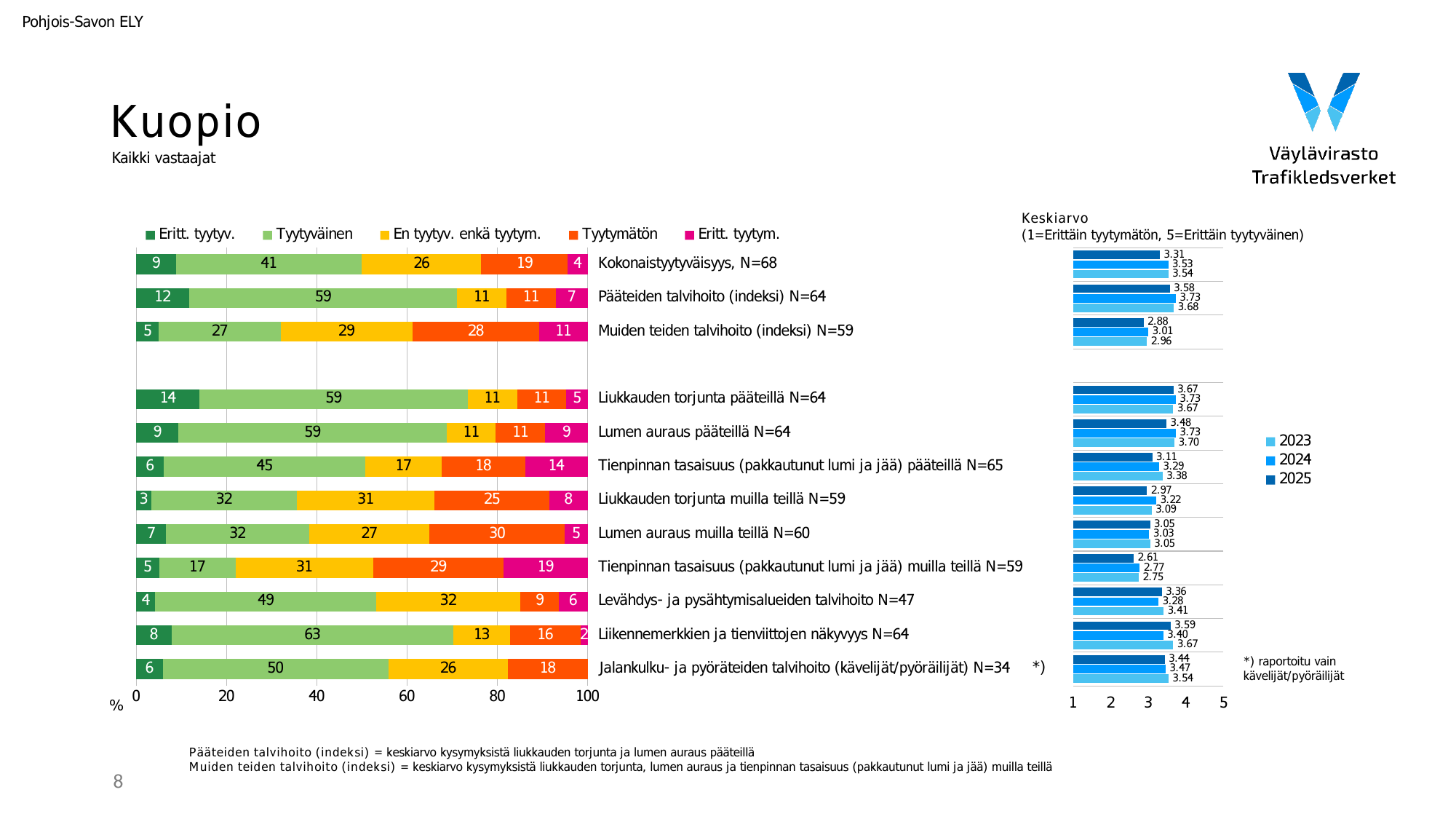

Pohjois-Savon ELY
# Kuopio
Kaikki vastaajat
Keskiarvo
(1=Erittäin tyytymätön, 5=Erittäin tyytyväinen)

### Chart

| Category | Eritt. tyytyv. | Tyytyväinen | En tyytyv. enkä tyytym. | Tyytymätön | Eritt. tyytym. |
|---|---|---|---|---|---|
| Kokonaistyytyväisyys, N=68 | 8.823529 | 41.176471 | 26.470588 | 19.117647 | 4.411765 |
| Pääteiden talvihoito (indeksi) N=64 | 11.71875 | 59.375 | 10.9375 | 10.9375 | 7.03125 |
| Muiden teiden talvihoito (indeksi) N=59 | 5.047081333333334 | 26.939736666666665 | 29.227872333333334 | 28.079096000000003 | 10.706214666666668 |
|  | None | None | None | None | None |
| Liukkauden torjunta pääteillä N=64 | 14.0625 | 59.375 | 10.9375 | 10.9375 | 4.6875 |
| Lumen auraus pääteillä N=64 | 9.375 | 59.375 | 10.9375 | 10.9375 | 9.375 |
| Tienpinnan tasaisuus (pakkautunut lumi ja jää) pääteillä N=65 | 6.153846 | 44.615385 | 16.923077 | 18.461538 | 13.846154 |
| Liukkauden torjunta muilla teillä N=59 | 3.389831 | 32.20339 | 30.508475 | 25.423729 | 8.474576 |
| Lumen auraus muilla teillä N=60 | 6.666667 | 31.666667 | 26.666667 | 30.0 | 5.0 |
| Tienpinnan tasaisuus (pakkautunut lumi ja jää) muilla teillä N=59 | 5.084746 | 16.949153 | 30.508475 | 28.813559 | 18.644068 |
| Levähdys- ja pysähtymisalueiden talvihoito N=47 | 4.255319 | 48.93617 | 31.914894 | 8.510638 | 6.382979 |
| Liikennemerkkien ja tienviittojen näkyvyys N=64 | 7.8125 | 62.5 | 12.5 | 15.625 | 1.5625 |
| Jalankulku- ja pyöräteiden talvihoito (kävelijät/pyöräilijät) N=34 | 5.882353 | 50.0 | 26.470588 | 17.647059 | None |

### Chart

| Category | 2025 | 2024 | 2023 |
|---|---|---|---|
*) raportoitu vain
kävelijät/pyöräilijät
*)
%
Pääteiden talvihoito (indeksi) = keskiarvo kysymyksistä liukkauden torjunta ja lumen auraus pääteillä
Muiden teiden talvihoito (indeksi) = keskiarvo kysymyksistä liukkauden torjunta, lumen auraus ja tienpinnan tasaisuus (pakkautunut lumi ja jää) muilla teillä

8